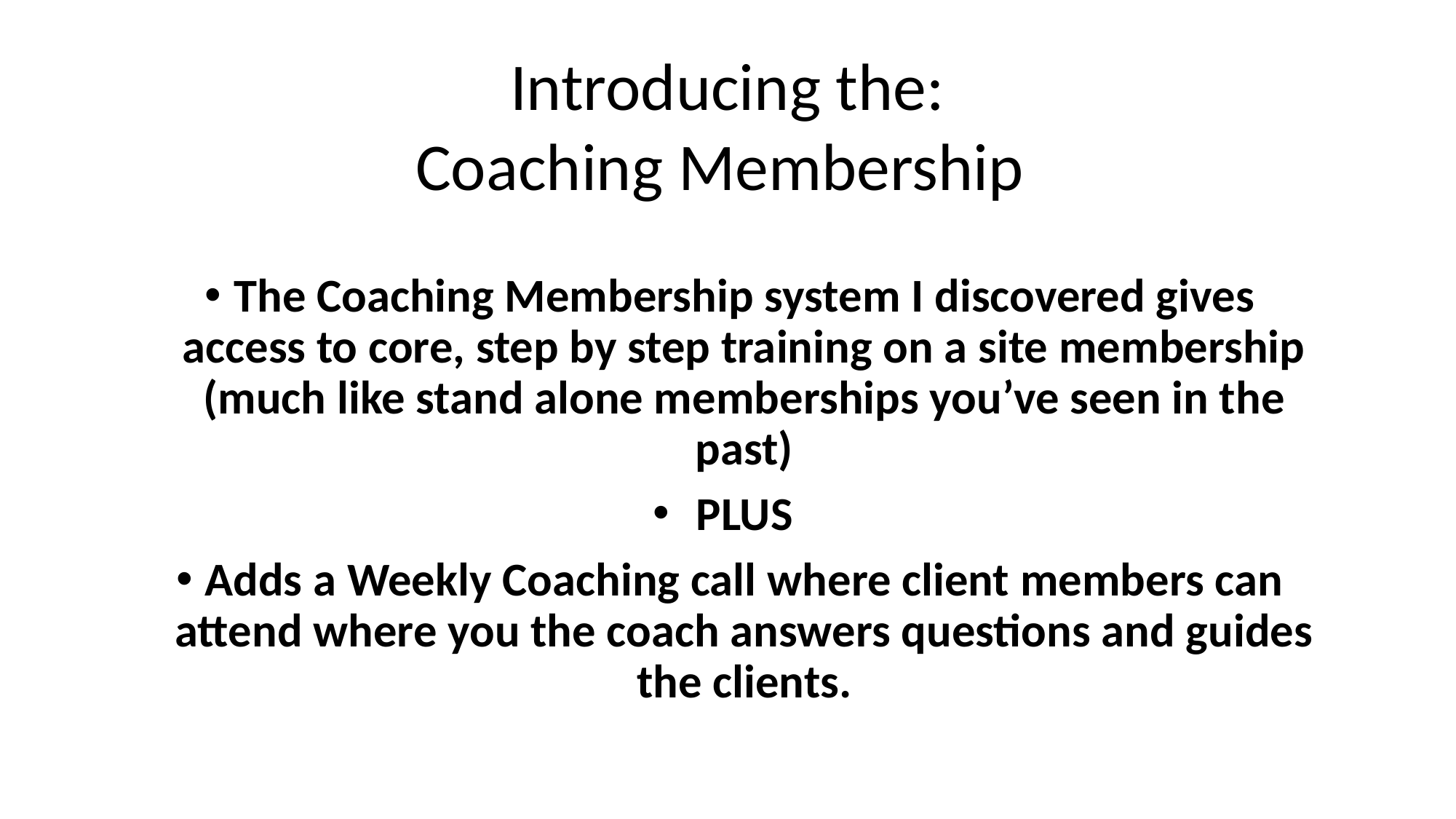

# Introducing the: Coaching Membership
The Coaching Membership system I discovered gives access to core, step by step training on a site membership (much like stand alone memberships you’ve seen in the past)
PLUS
Adds a Weekly Coaching call where client members can attend where you the coach answers questions and guides the clients.